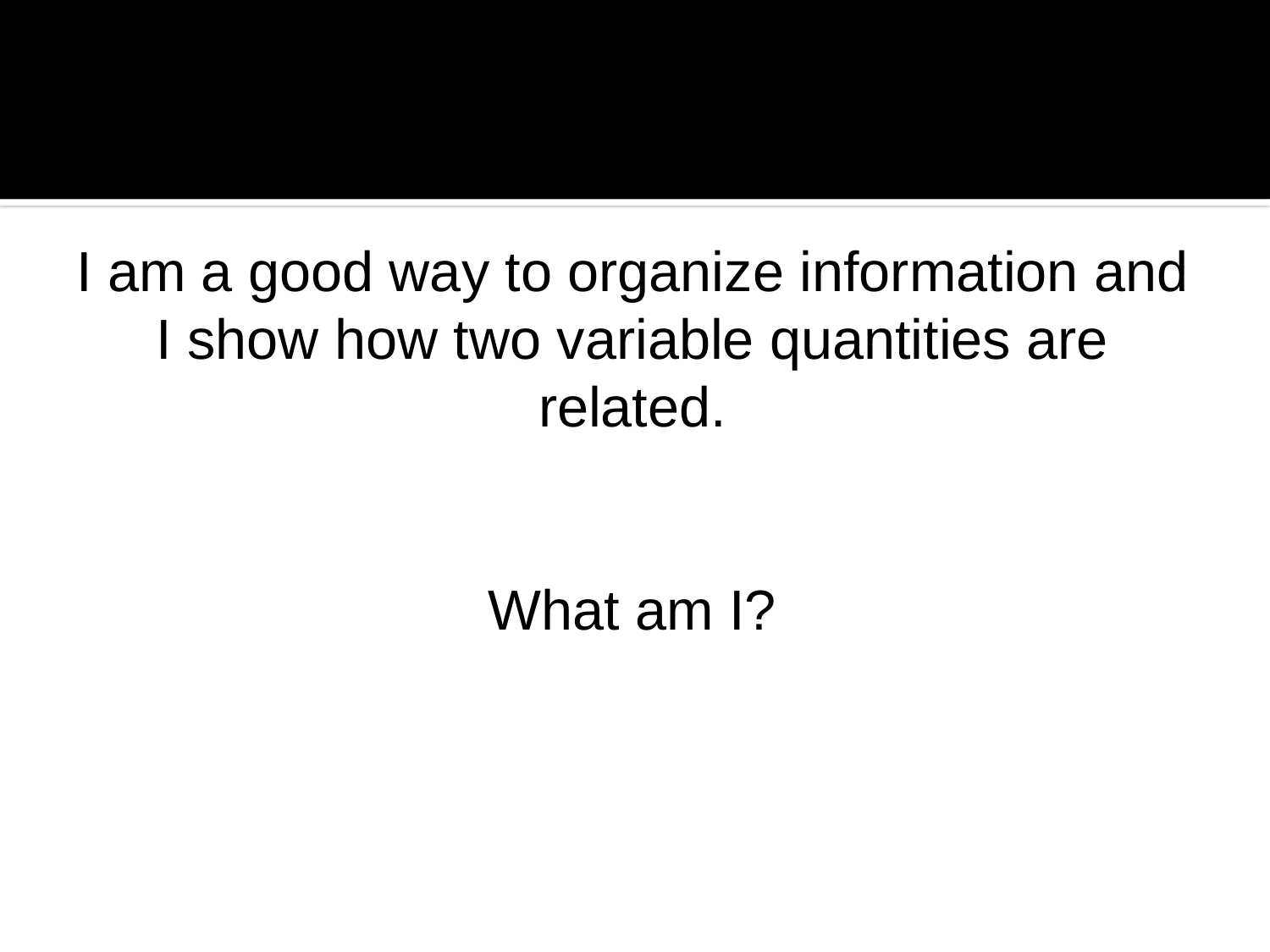

I am a good way to organize information and I show how two variable quantities are related.

What am I?